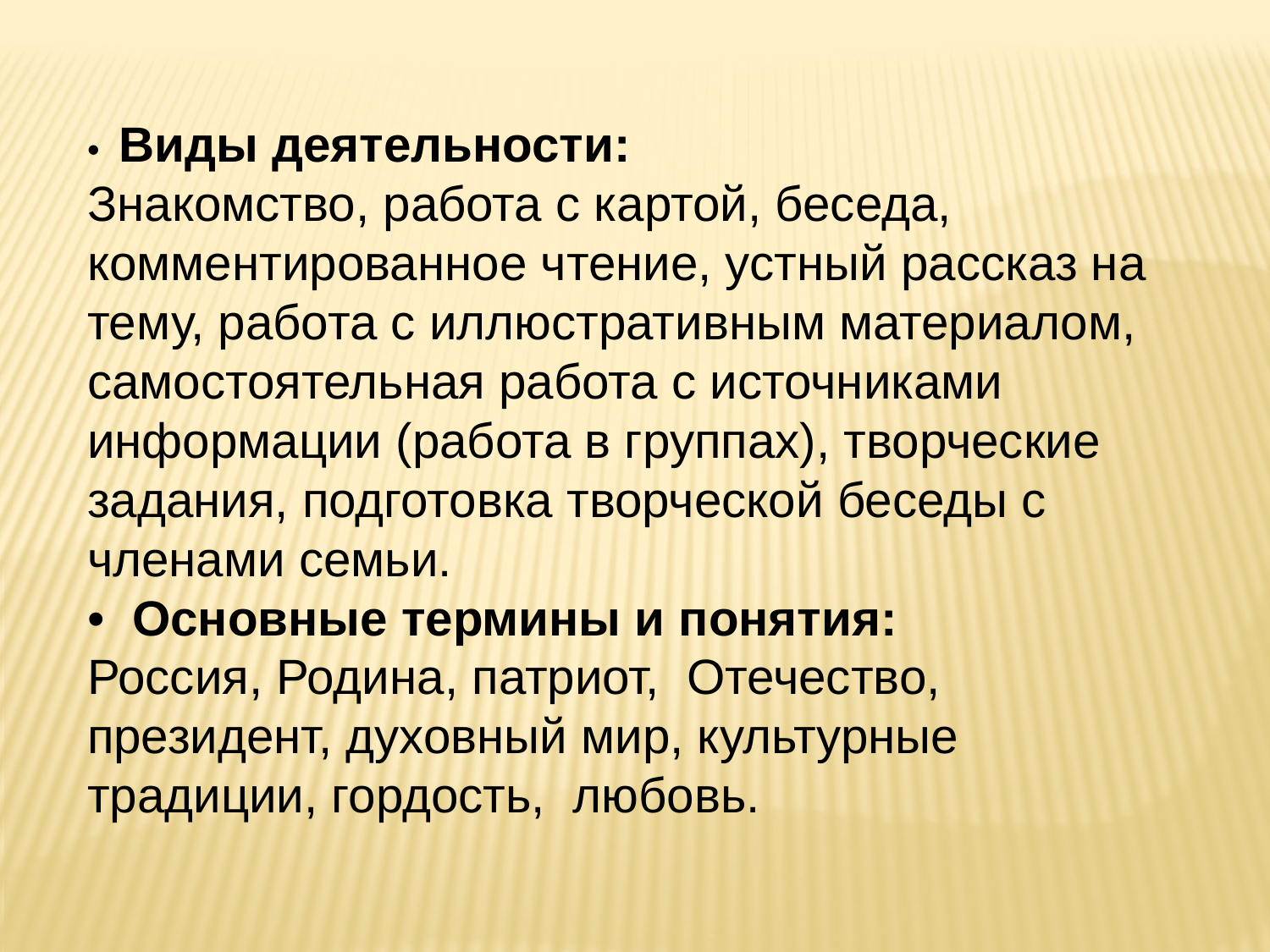

•  Виды деятельности:
Знакомство, работа с картой, беседа, комментированное чтение, устный рассказ на тему, работа с иллюстративным материалом, самостоятельная работа с источниками информации (работа в группах), творческие задания, подготовка творческой беседы с членами семьи.
•  Основные термины и понятия:
Россия, Родина, патриот,  Отечество, президент, духовный мир, культурные традиции, гордость,  любовь.